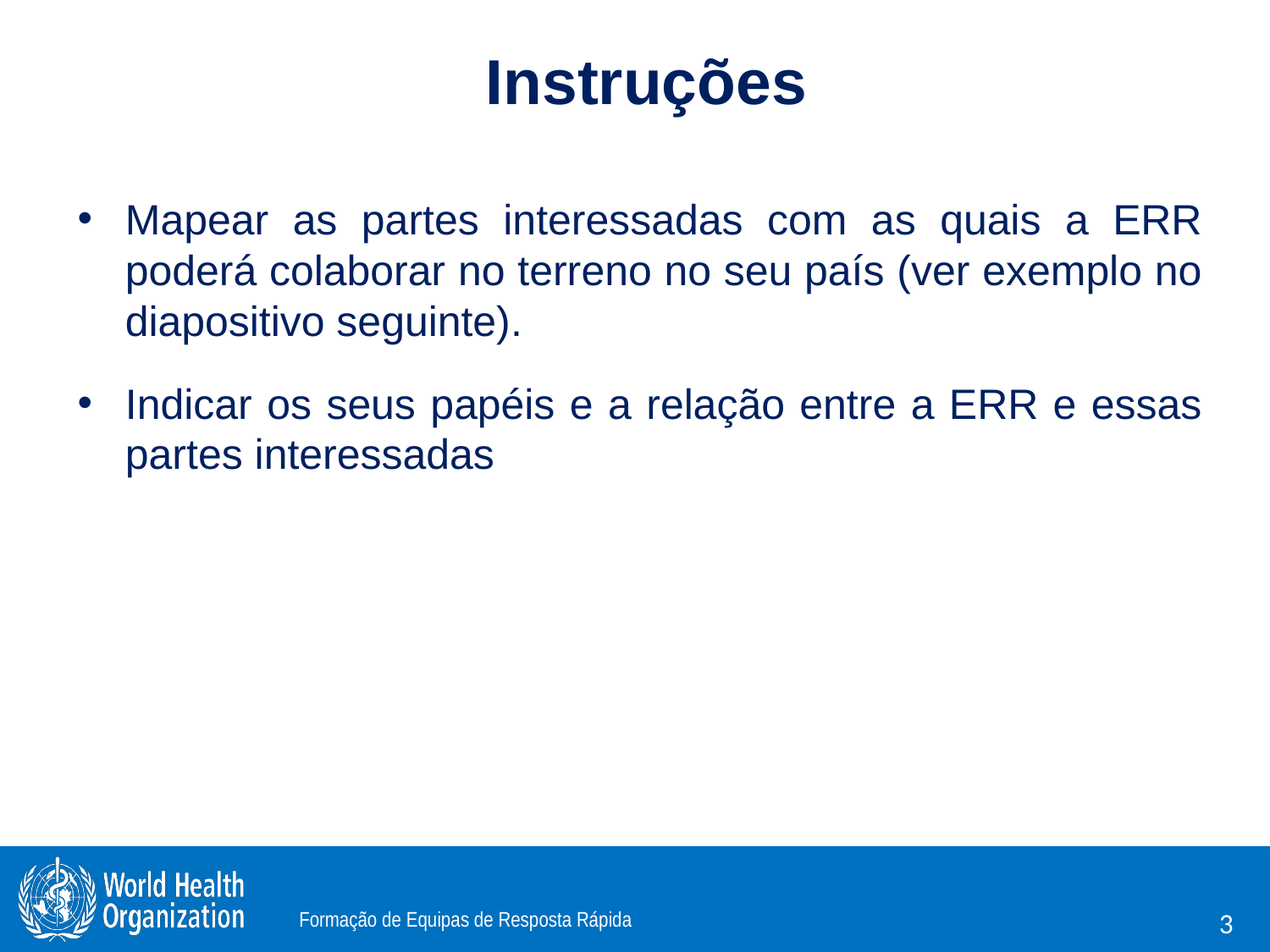

# Instruções
Mapear as partes interessadas com as quais a ERR poderá colaborar no terreno no seu país (ver exemplo no diapositivo seguinte).
Indicar os seus papéis e a relação entre a ERR e essas partes interessadas